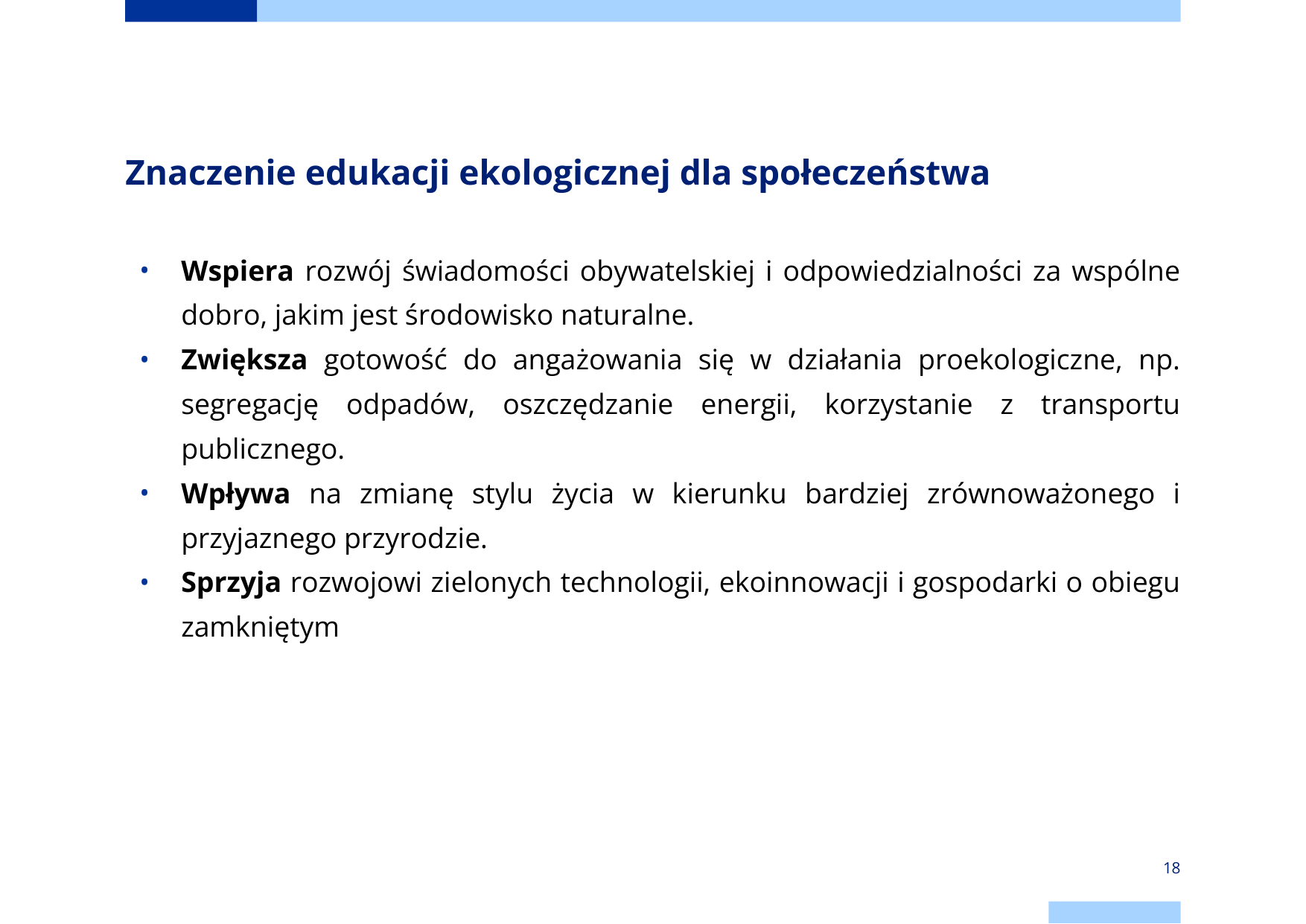

# Znaczenie edukacji ekologicznej dla społeczeństwa
Wspiera rozwój świadomości obywatelskiej i odpowiedzialności za wspólne dobro, jakim jest środowisko naturalne.
Zwiększa gotowość do angażowania się w działania proekologiczne, np. segregację odpadów, oszczędzanie energii, korzystanie z transportu publicznego.
Wpływa na zmianę stylu życia w kierunku bardziej zrównoważonego i przyjaznego przyrodzie.
Sprzyja rozwojowi zielonych technologii, ekoinnowacji i gospodarki o obiegu zamkniętym

18